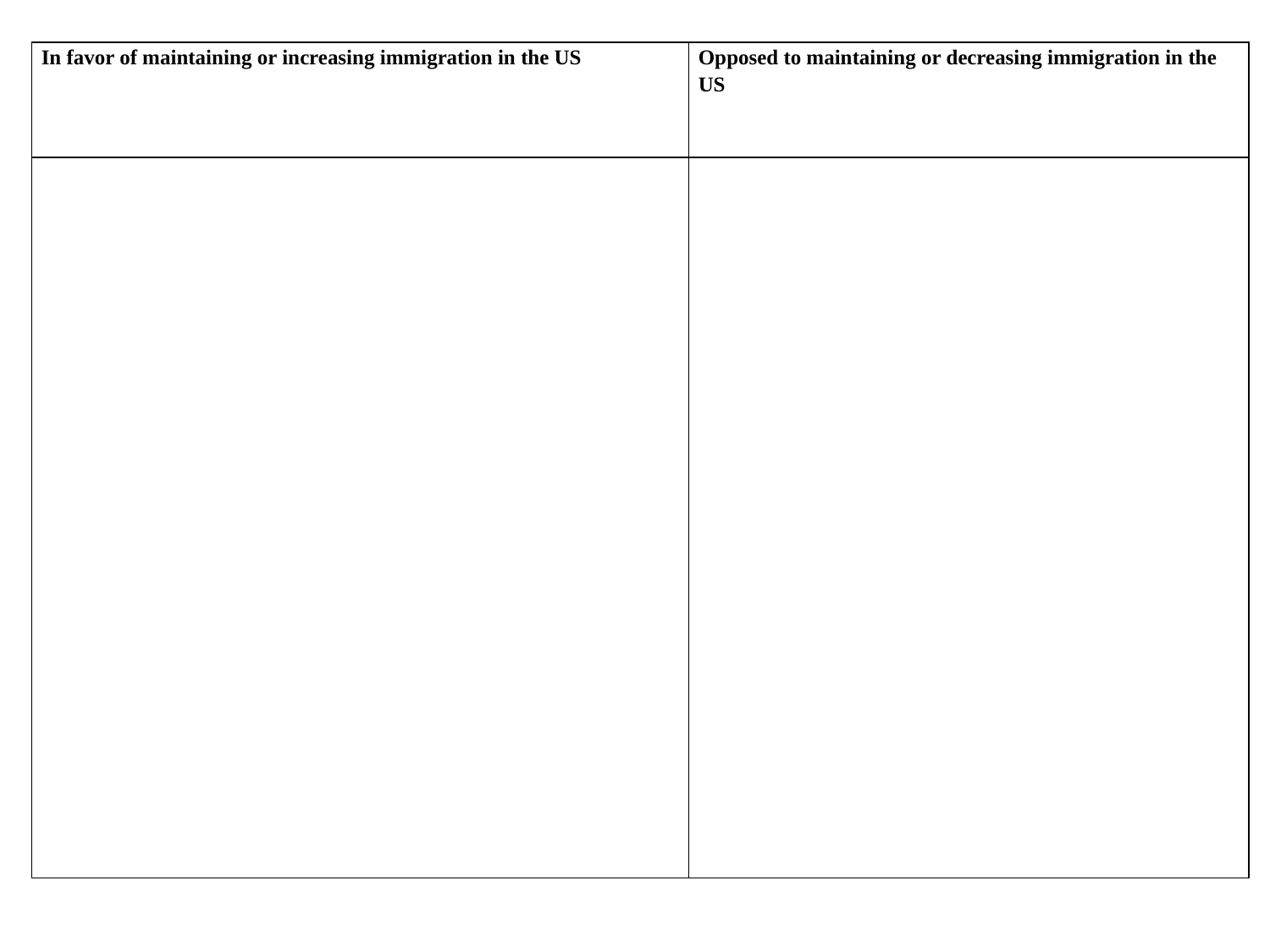

| In favor of maintaining or increasing immigration in the US | Opposed to maintaining or decreasing immigration in the US |
| --- | --- |
|  |  |